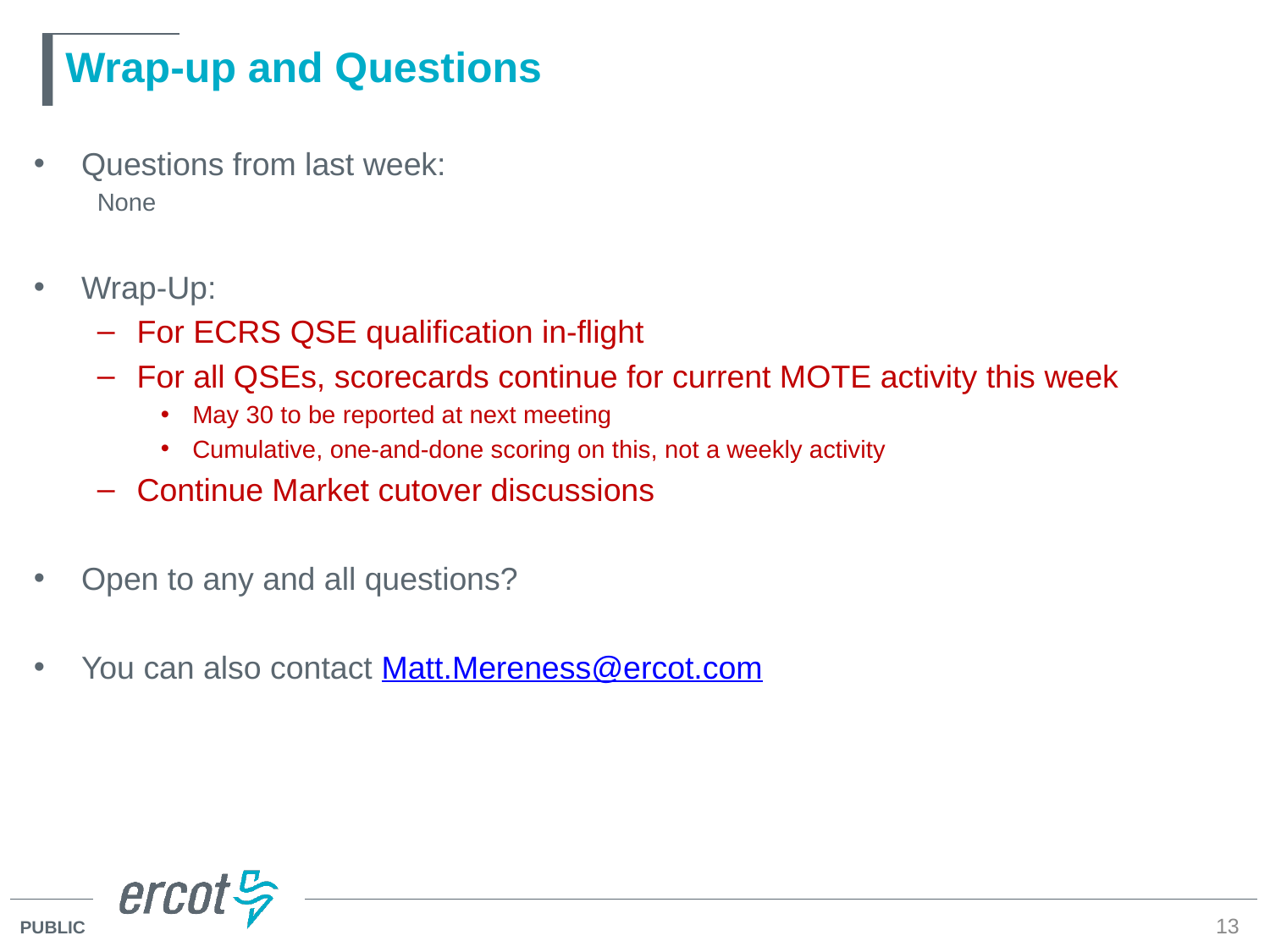

# Wrap-up and Questions
Questions from last week:
None

Wrap-Up:
For ECRS QSE qualification in-flight
For all QSEs, scorecards continue for current MOTE activity this week
May 30 to be reported at next meeting
Cumulative, one-and-done scoring on this, not a weekly activity
Continue Market cutover discussions

Open to any and all questions?

You can also contact Matt.Mereness@ercot.com

13